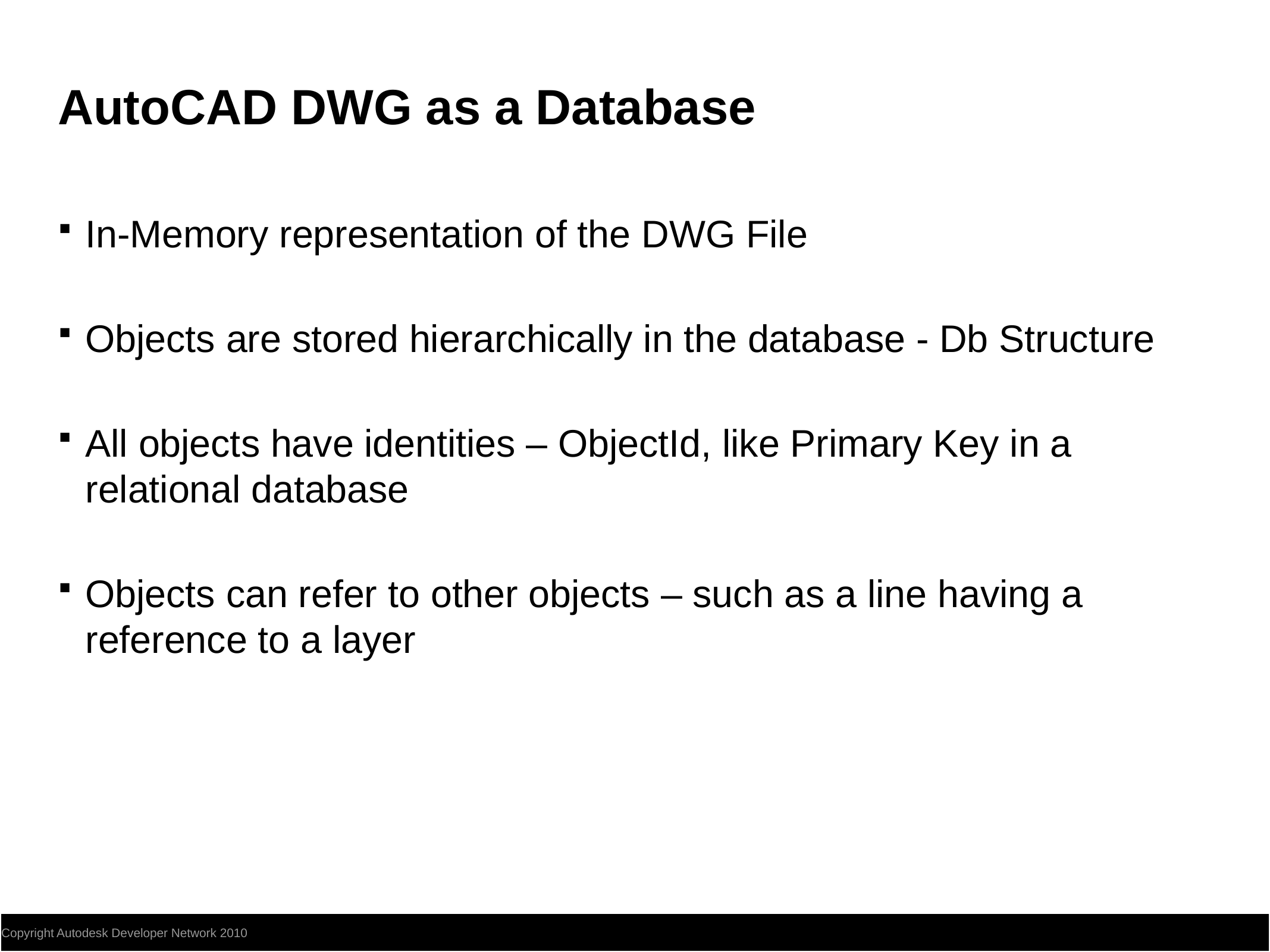

# AutoCAD DWG as a Database
In-Memory representation of the DWG File

Objects are stored hierarchically in the database - Db Structure

All objects have identities – ObjectId, like Primary Key in a relational database

Objects can refer to other objects – such as a line having a reference to a layer